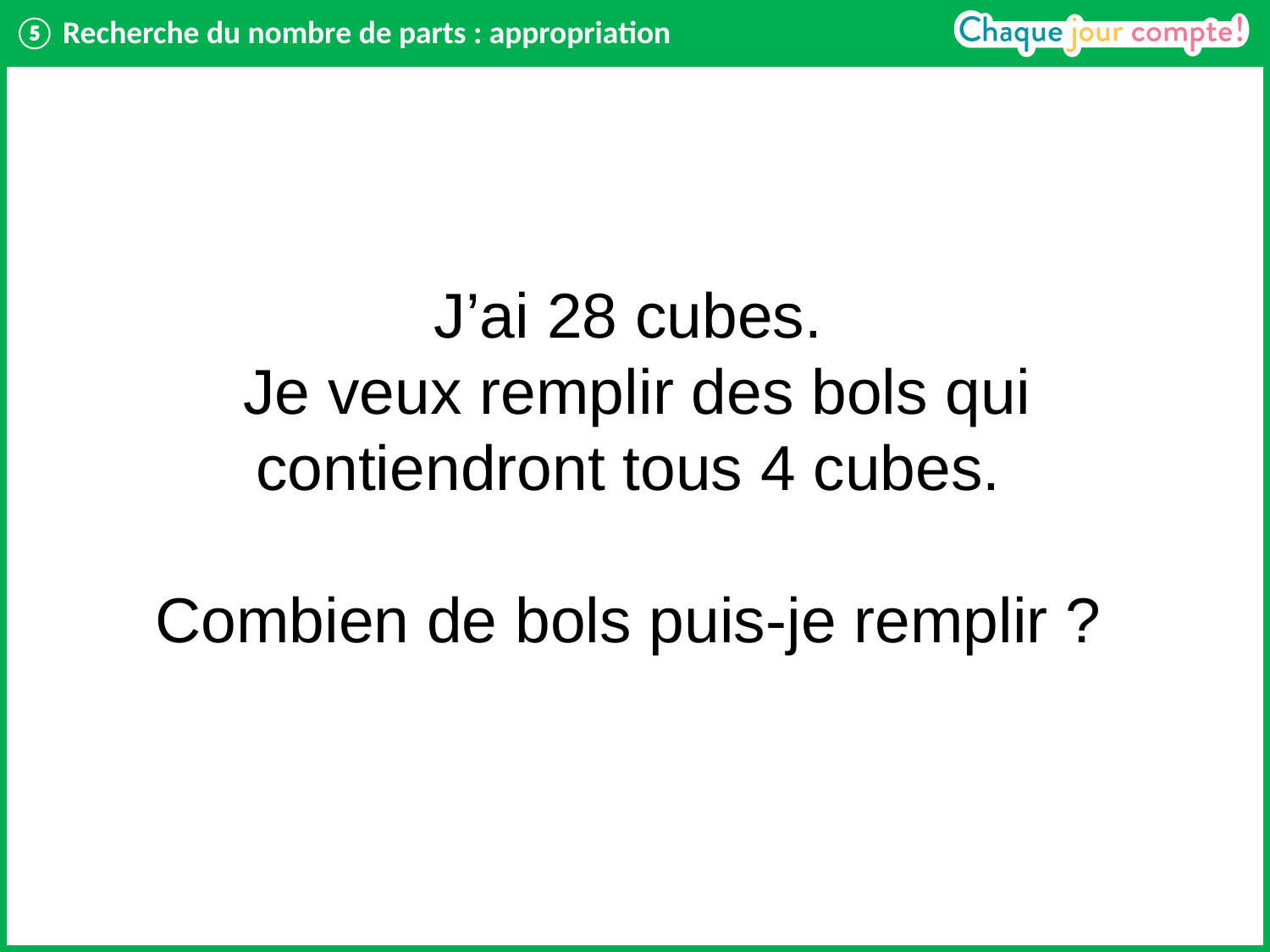

# ⑤ Recherche du nombre de parts : appropriation
J’ai 28 cubes.
Je veux remplir des bols qui contiendront tous 4 cubes.

Combien de bols puis-je remplir ?